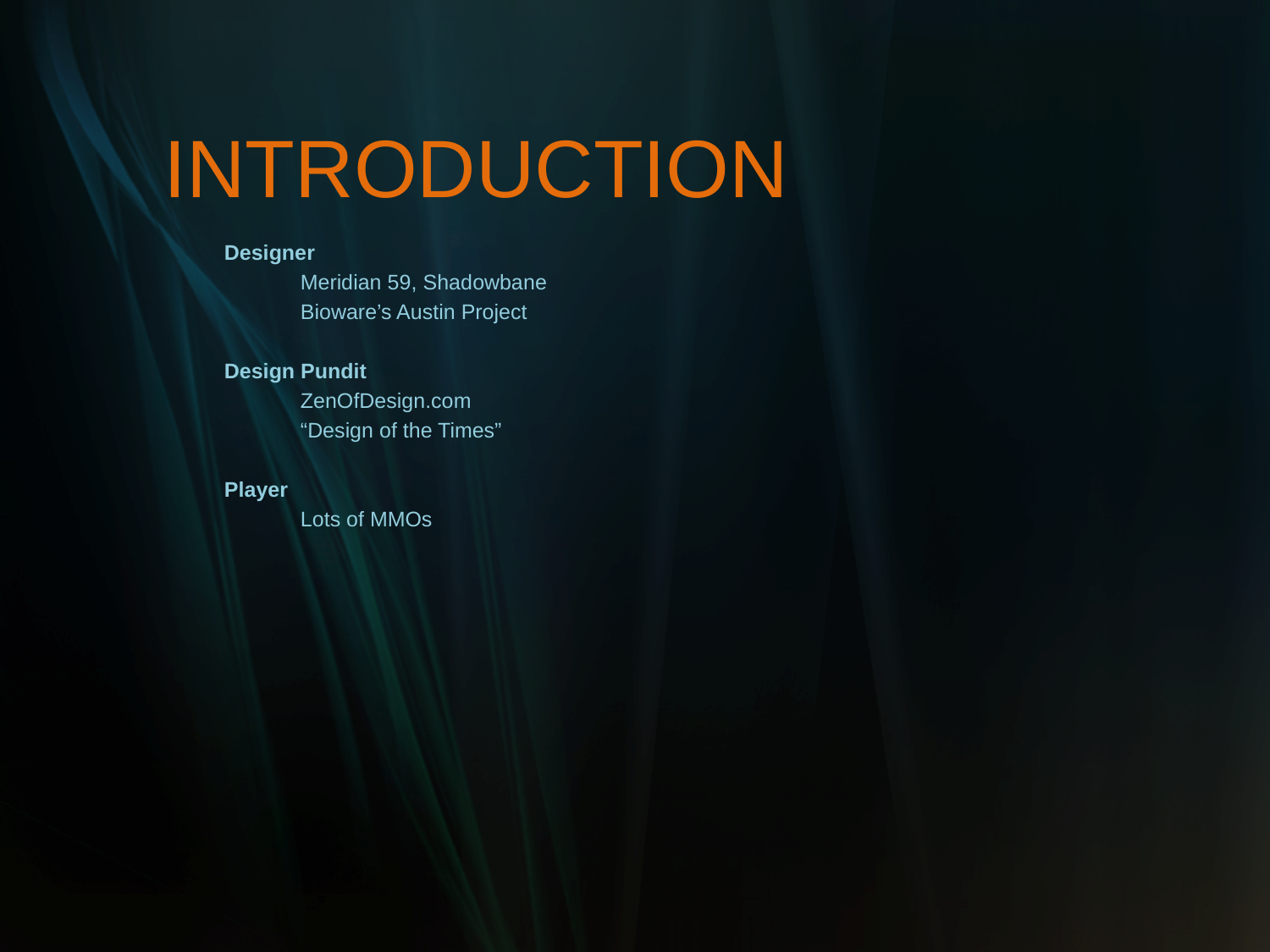

# INTRODUCTION
Designer
	Meridian 59, Shadowbane
	Bioware’s Austin Project

Design Pundit
	ZenOfDesign.com
	“Design of the Times”

Player
	Lots of MMOs